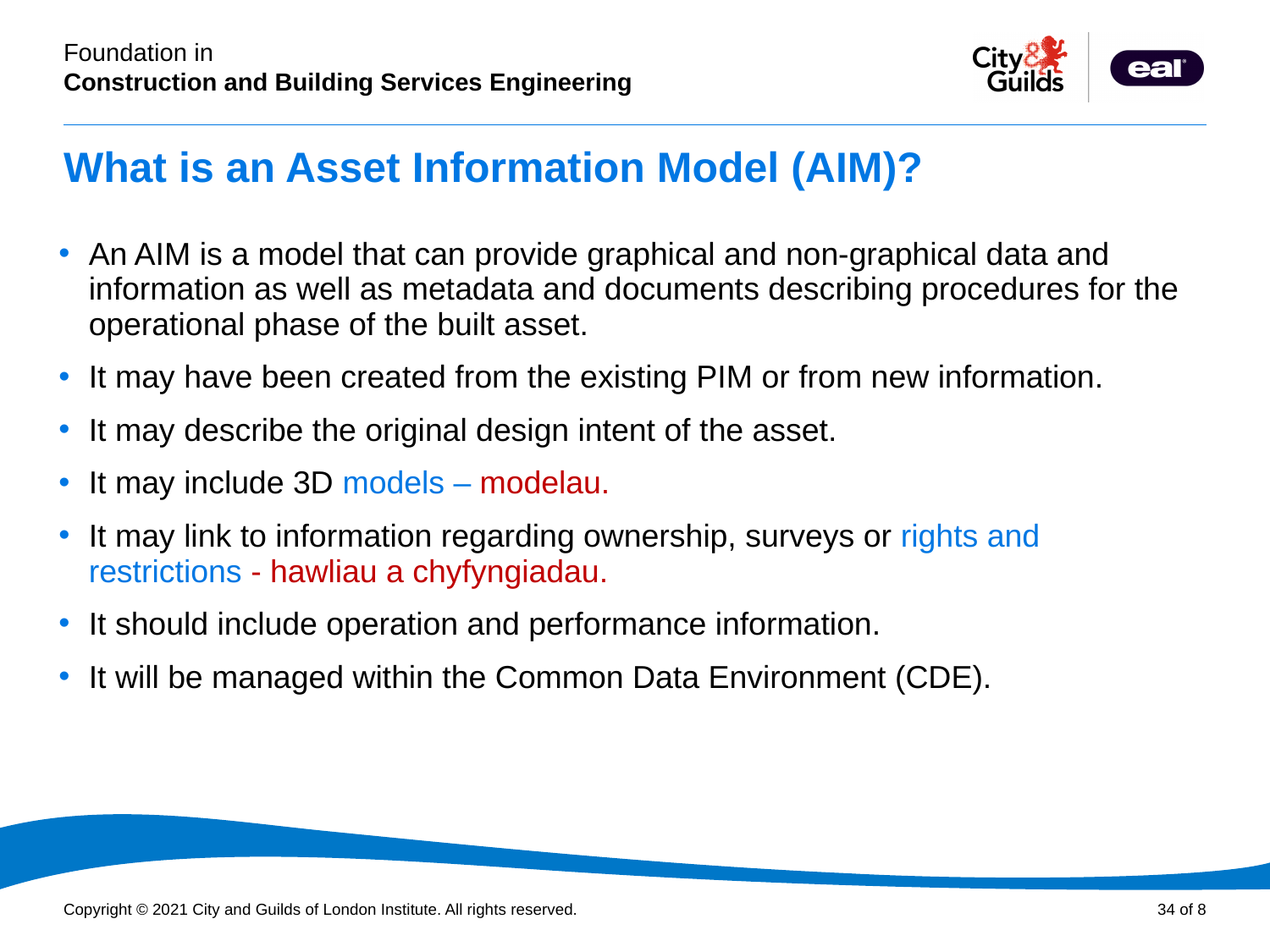

# What is an Asset Information Model (AIM)?
An AIM is a model that can provide graphical and non-graphical data and information as well as metadata and documents describing procedures for the operational phase of the built asset.
It may have been created from the existing PIM or from new information.
It may describe the original design intent of the asset.
It may include 3D models – modelau.
It may link to information regarding ownership, surveys or rights and restrictions - hawliau a chyfyngiadau.
It should include operation and performance information.
It will be managed within the Common Data Environment (CDE).